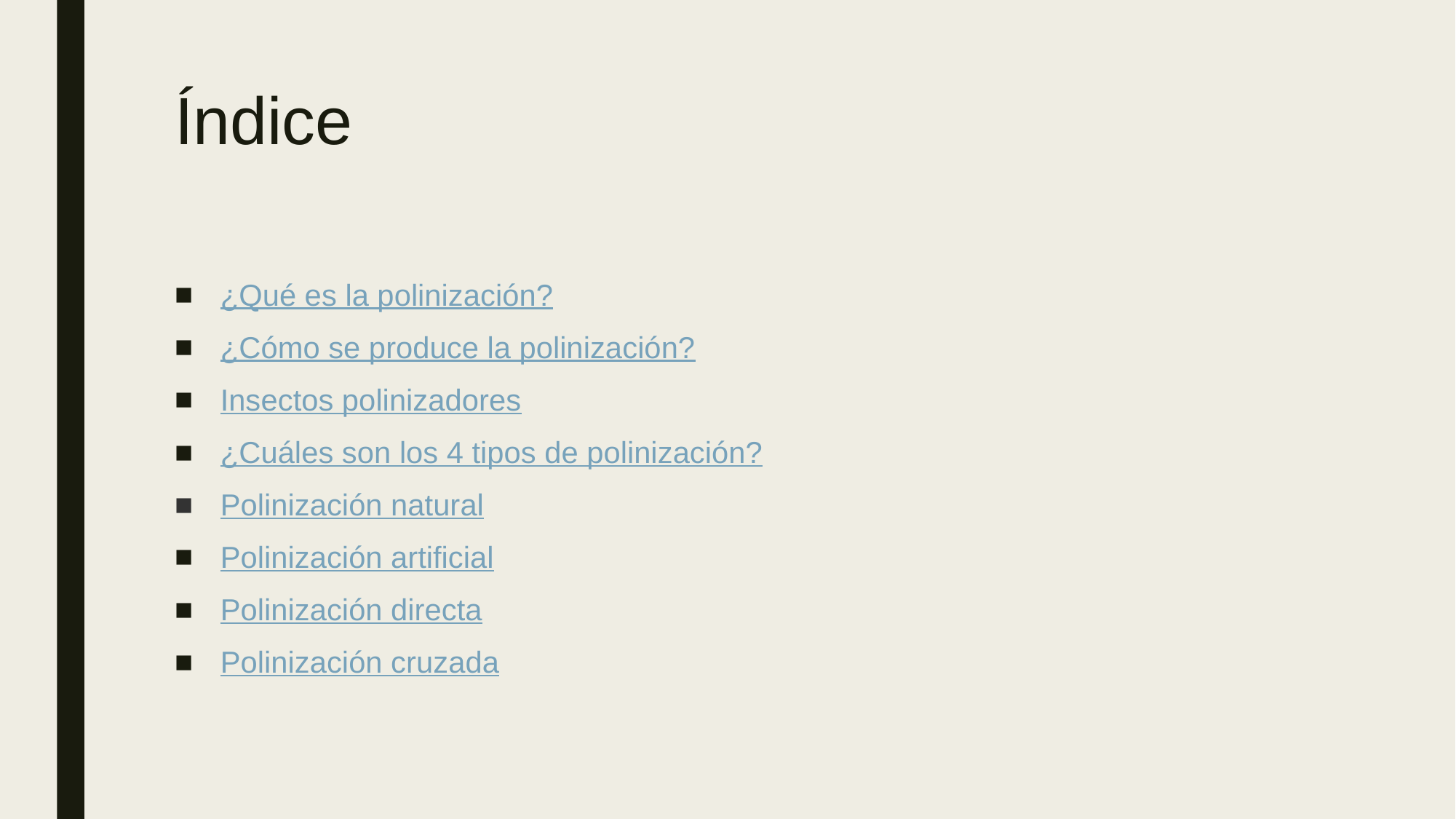

# Índice
¿Qué es la polinización?
¿Cómo se produce la polinización?
Insectos polinizadores
¿Cuáles son los 4 tipos de polinización?
Polinización natural
Polinización artificial
Polinización directa
Polinización cruzada